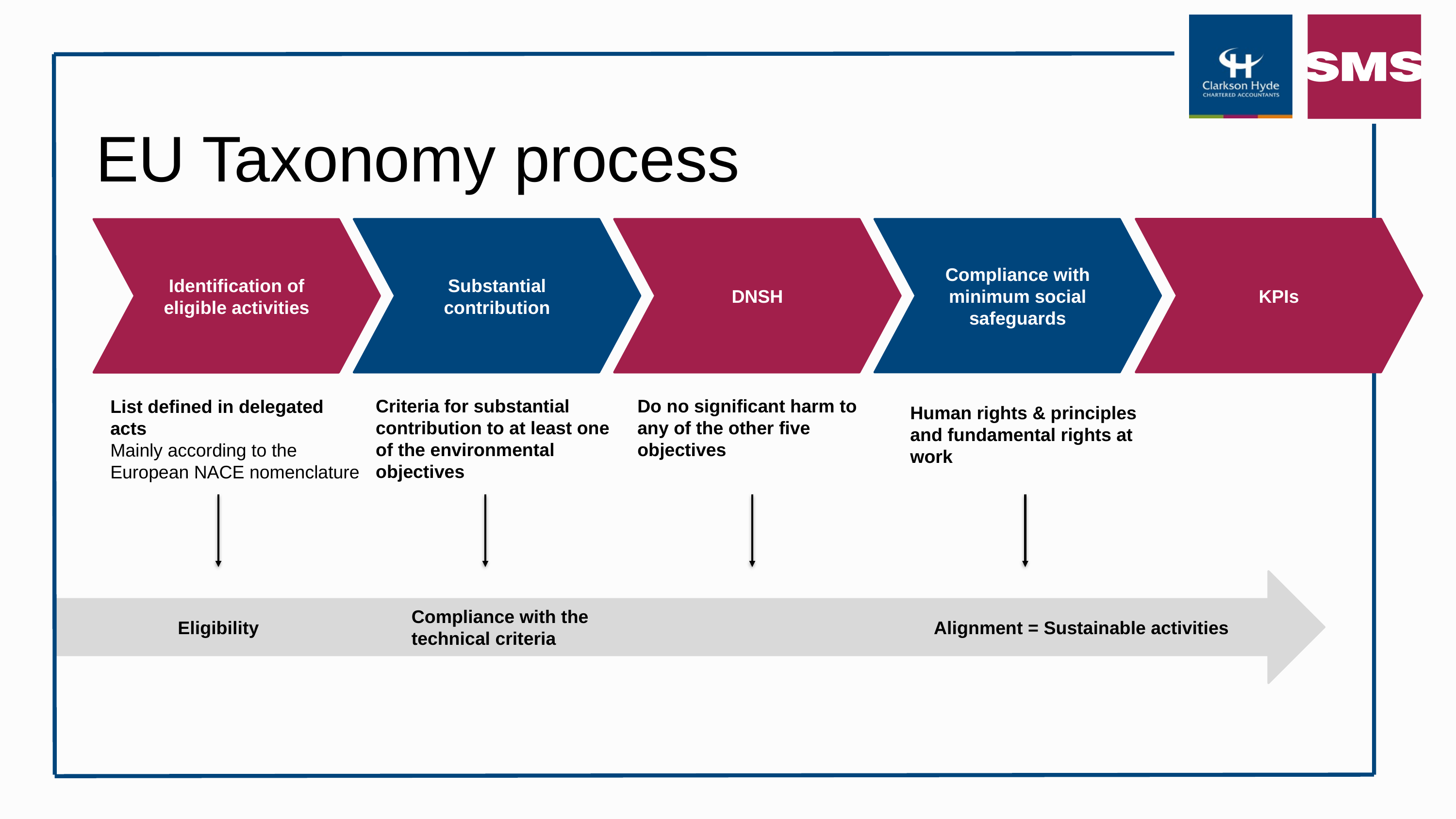

EU Taxonomy process
KPIs
Compliance with minimum social safeguards
Substantial contribution
DNSH
Identification of eligible activities
Do no significant harm to any of the other five objectives
Criteria for substantial contribution to at least one of the environmental objectives
List defined in delegated acts
Mainly according to the European NACE nomenclature
Human rights & principles and fundamental rights at work

Compliance with the technical criteria
Eligibility
Alignment = Sustainable activities